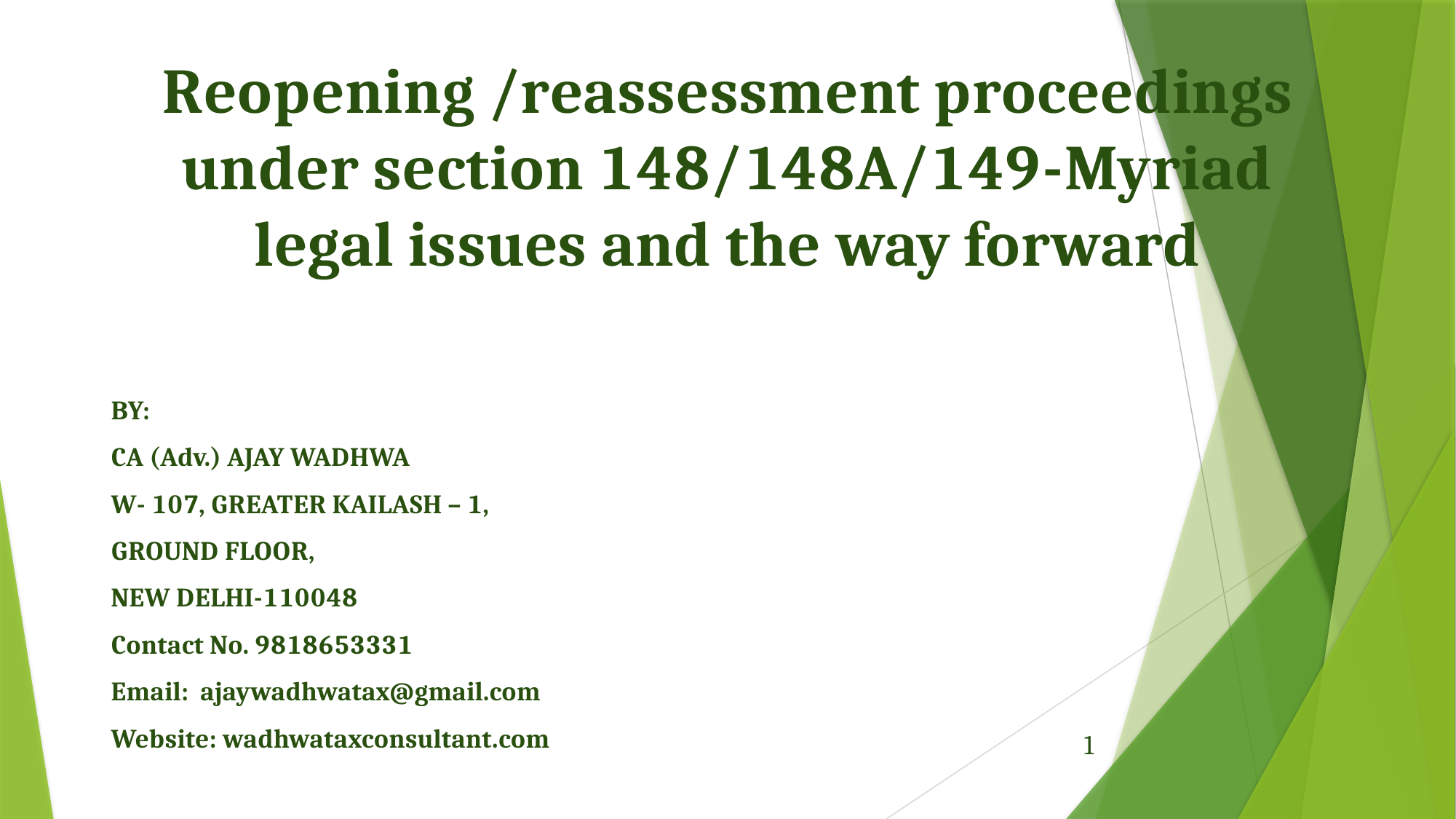

# Reopening /reassessment proceedings under section 148/148A/149-Myriad legal issues and the way forward

BY:
CA (Adv.) AJAY WADHWA
W- 107, GREATER KAILASH – 1,
GROUND FLOOR,
NEW DELHI-110048
Contact No. 9818653331
Email:  ajaywadhwatax@gmail.com
Website: wadhwataxconsultant.com

1